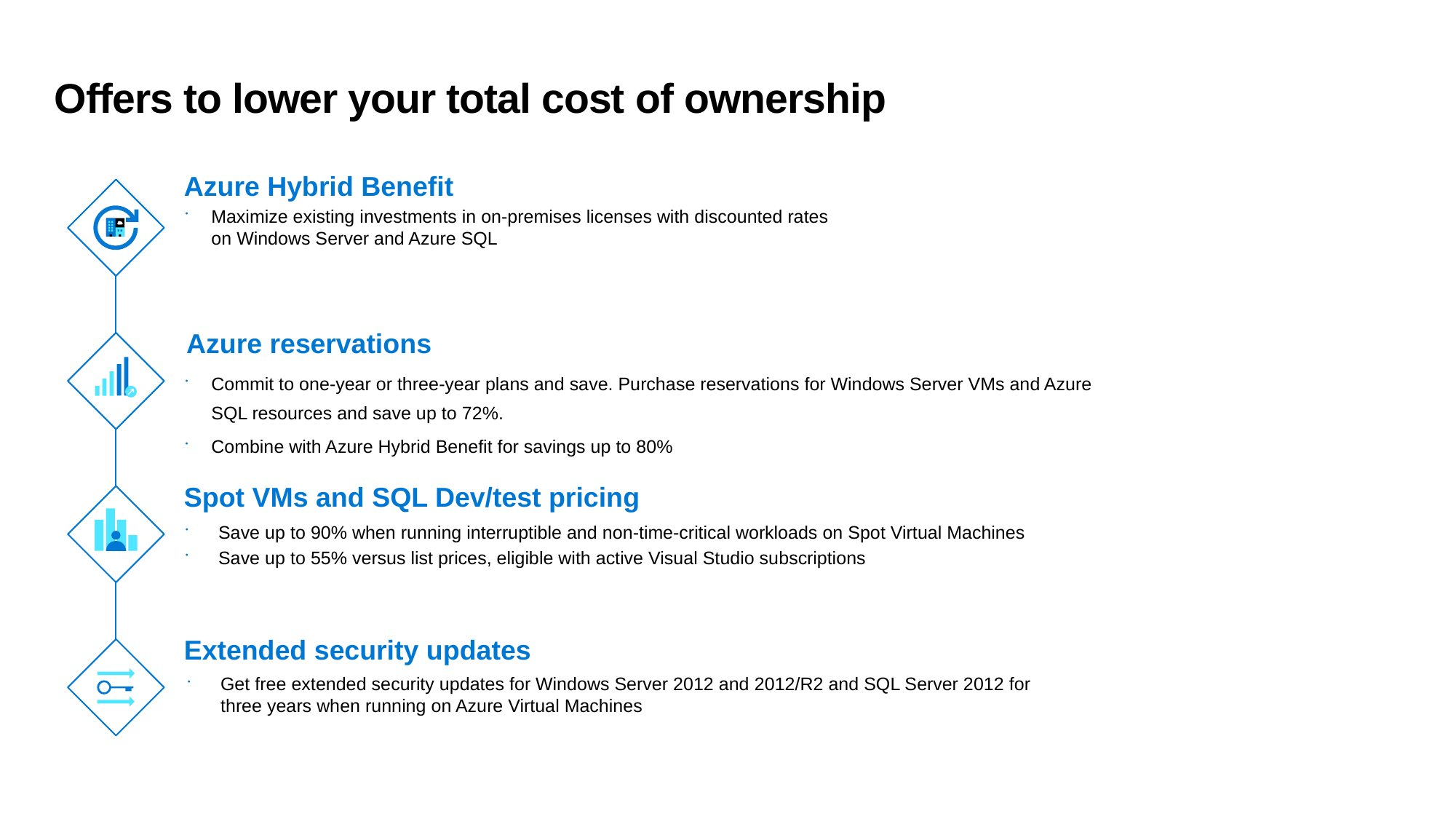

# Offers to lower your total cost of ownership
Azure Hybrid Benefit

Maximize existing investments in on-premises licenses with discounted rates on Windows Server and Azure SQL
Azure reservations

Commit to one-year or three-year plans and save. Purchase reservations for Windows Server VMs and Azure SQL resources and save up to 72%.
Combine with Azure Hybrid Benefit for savings up to 80%
Spot VMs and SQL Dev/test pricing

Save up to 90% when running interruptible and non-time-critical workloads on Spot Virtual Machines
Save up to 55% versus list prices, eligible with active Visual Studio subscriptions
Extended security updates

Get free extended security updates for Windows Server 2012 and 2012/R2 and SQL Server 2012 for three years when running on Azure Virtual Machines